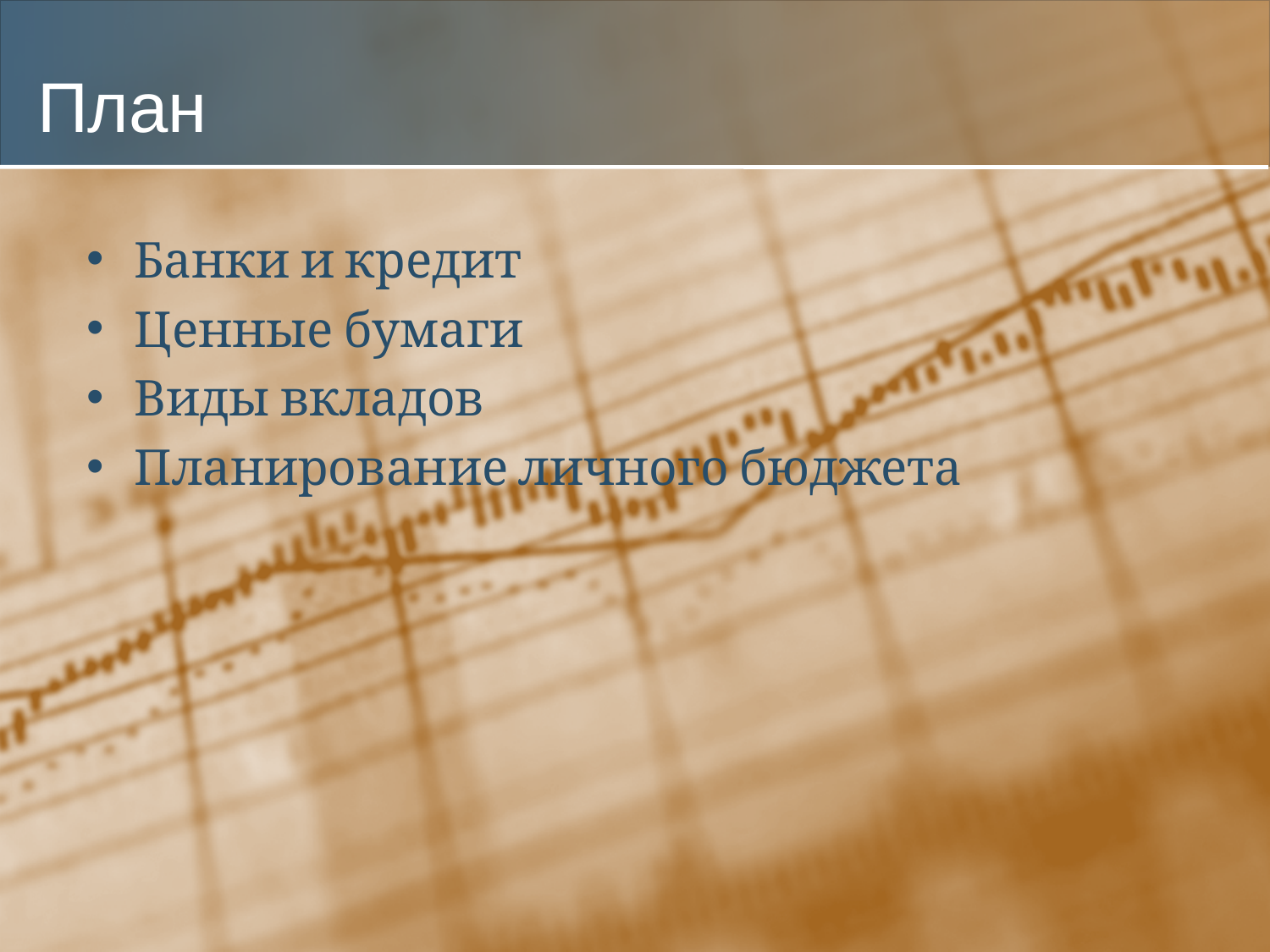

# План
Банки и кредит
Ценные бумаги
Виды вкладов
Планирование личного бюджета